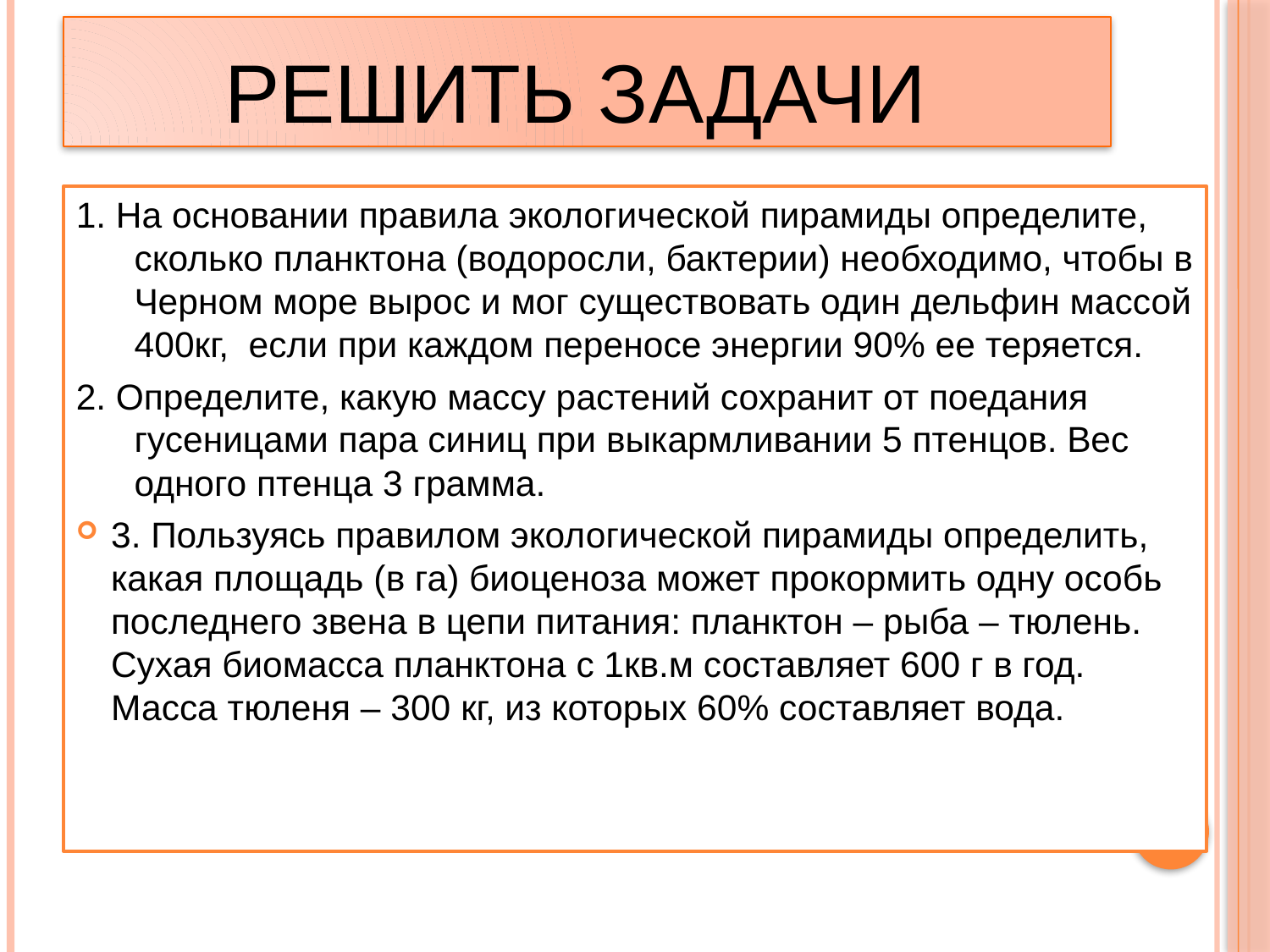

# Решить задачи
1. На основании правила экологической пирамиды определите, сколько планктона (водоросли, бактерии) необходимо, чтобы в Черном море вырос и мог существовать один дельфин массой 400кг,  если при каждом переносе энергии 90% ее теряется.
2. Определите, какую массу растений сохранит от поедания гусеницами пара синиц при выкармливании 5 птенцов. Вес одного птенца 3 грамма.
3. Пользуясь правилом экологической пирамиды определить, какая площадь (в га) биоценоза может прокормить одну особь последнего звена в цепи питания: планктон – рыба – тюлень. Сухая биомасса планктона с 1кв.м составляет 600 г в год. Масса тюленя – 300 кг, из которых 60% составляет вода.